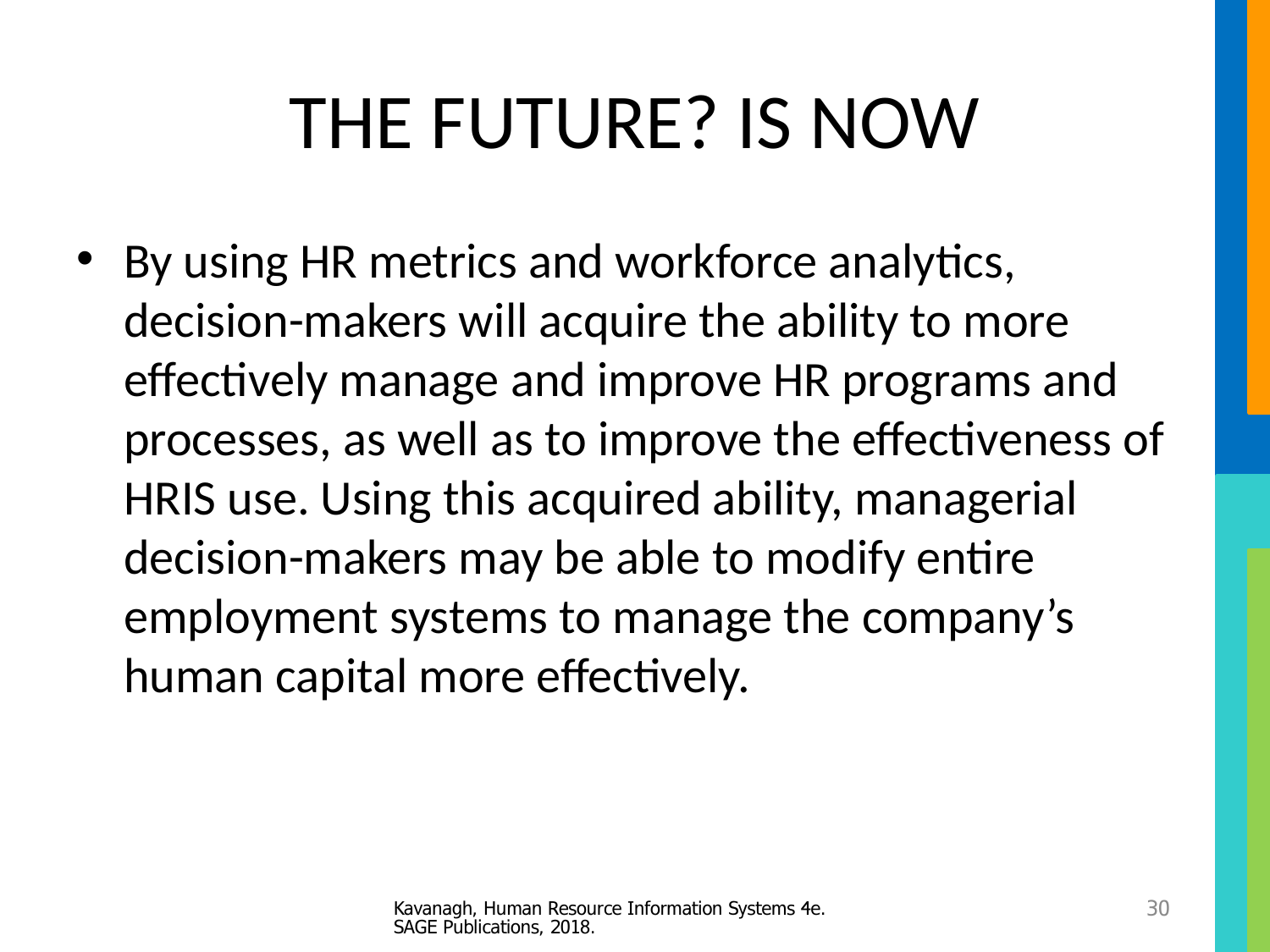

# THE FUTURE? IS NOW
By using HR metrics and workforce analytics, decision-makers will acquire the ability to more effectively manage and improve HR programs and processes, as well as to improve the effectiveness of HRIS use. Using this acquired ability, managerial decision-makers may be able to modify entire employment systems to manage the company’s human capital more effectively.
Kavanagh, Human Resource Information Systems 4e. SAGE Publications, 2018.
30